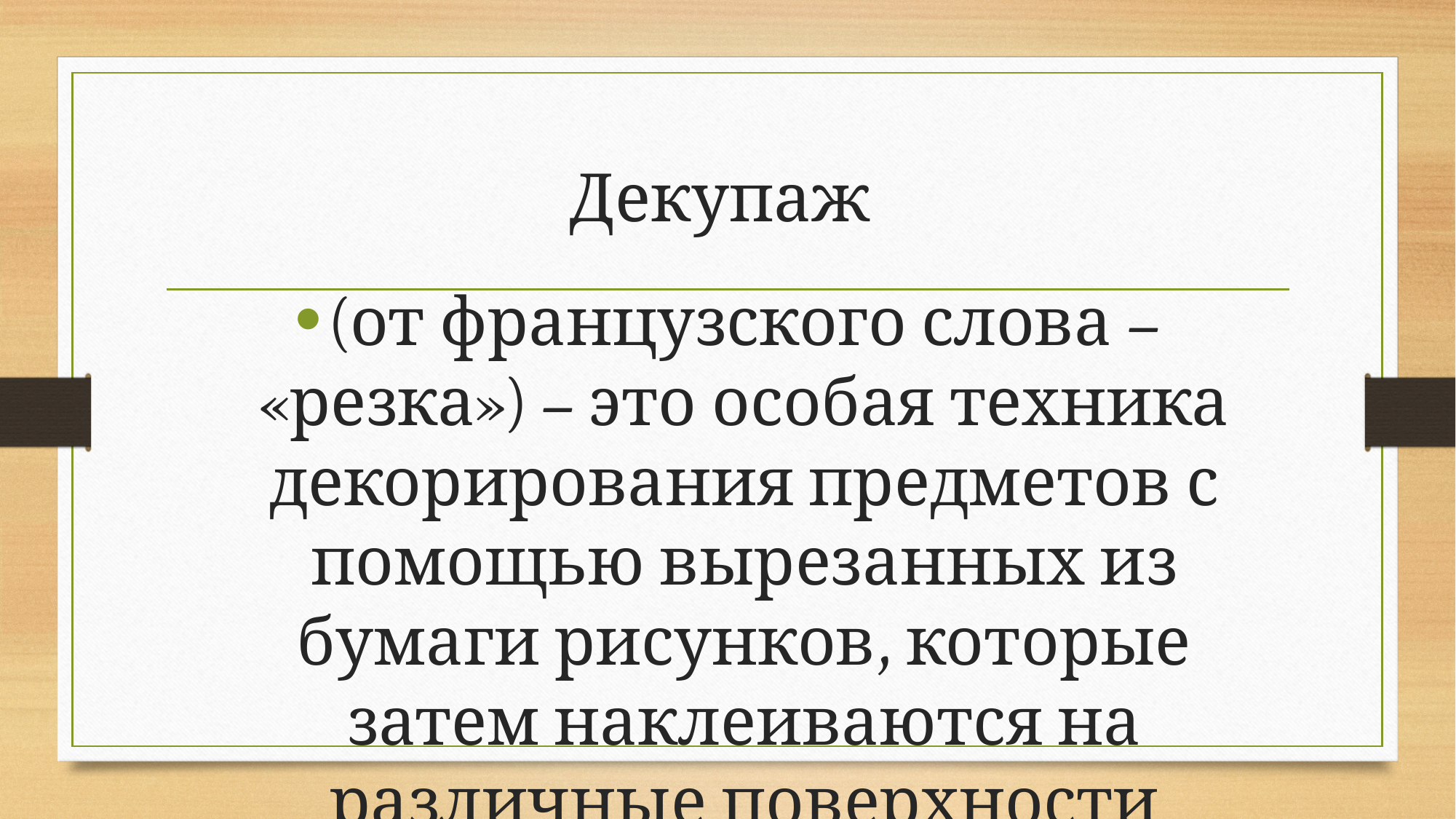

# Декупаж
(от французского слова – «резка») – это особая техника декорирования предметов с помощью вырезанных из бумаги рисунков, которые затем наклеиваются на различные поверхности